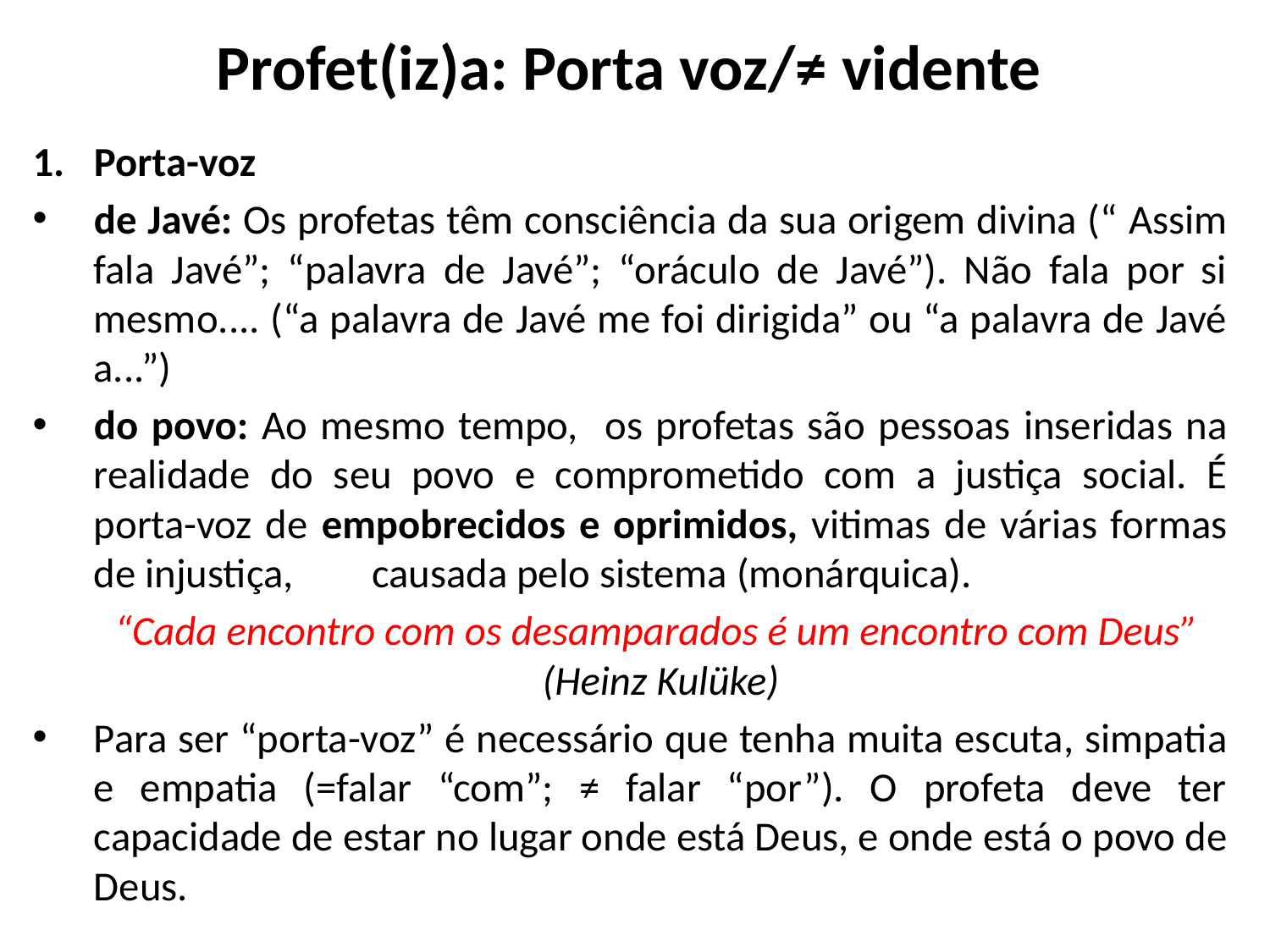

# Profet(iz)a: Porta voz/≠ vidente
Porta-voz
de Javé: Os profetas têm consciência da sua origem divina (“ Assim fala Javé”; “palavra de Javé”; “oráculo de Javé”). Não fala por si mesmo.... (“a palavra de Javé me foi dirigida” ou “a palavra de Javé a...”)
do povo: Ao mesmo tempo,  os profetas são pessoas inseridas na realidade do seu povo e comprometido com a justiça social. É porta-voz de empobrecidos e oprimidos, vitimas de várias formas de injustiça,	causada pelo sistema (monárquica).
	“Cada encontro com os desamparados é um encontro com Deus”  (Heinz Kulüke)
Para ser “porta-voz” é necessário que tenha muita escuta, simpatia e empatia (=falar “com”; ≠ falar “por”). O profeta deve ter capacidade de estar no lugar onde está Deus, e onde está o povo de Deus.